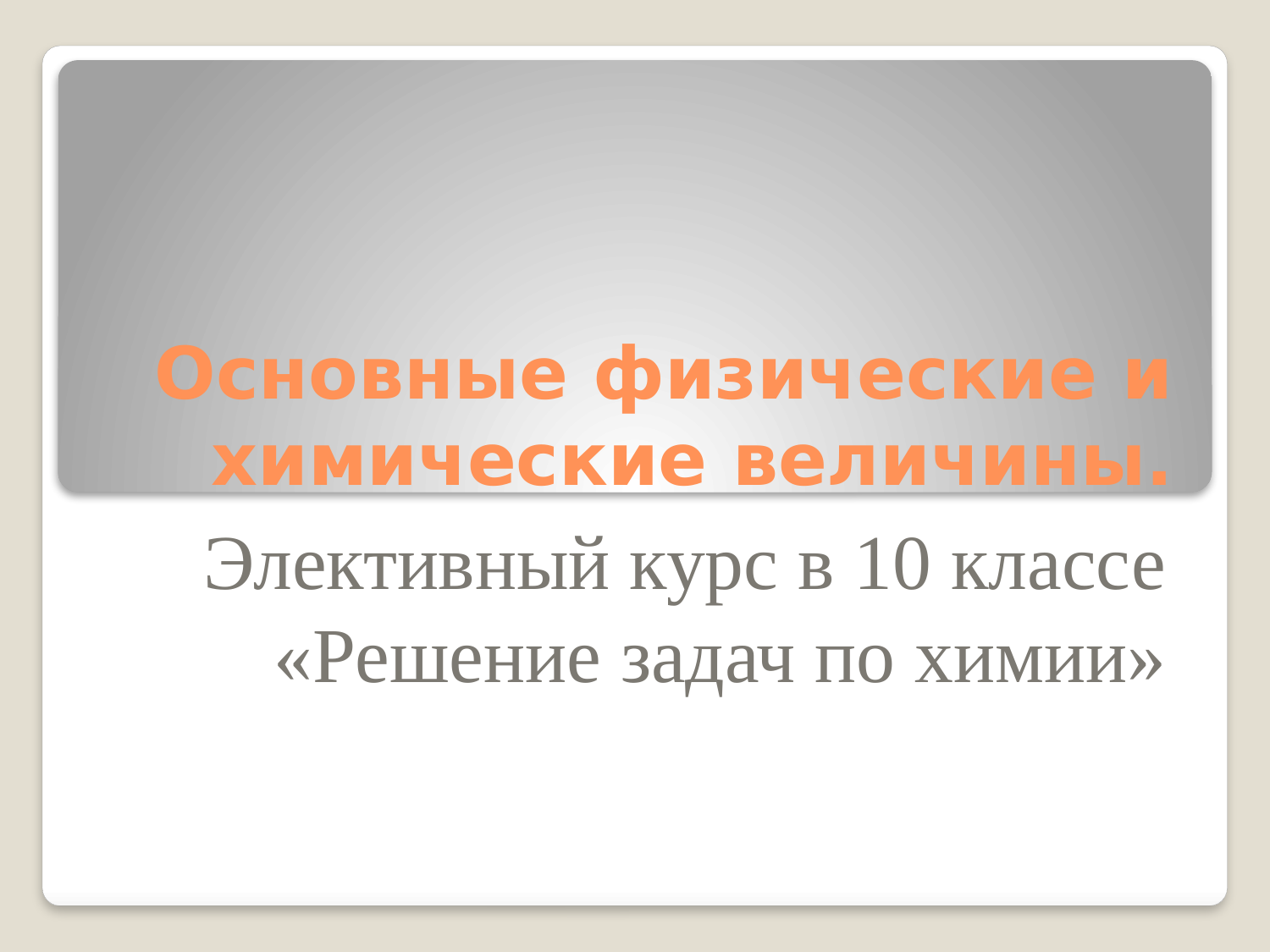

# Основные физические и химические величины.
Элективный курс в 10 классе
 «Решение задач по химии»